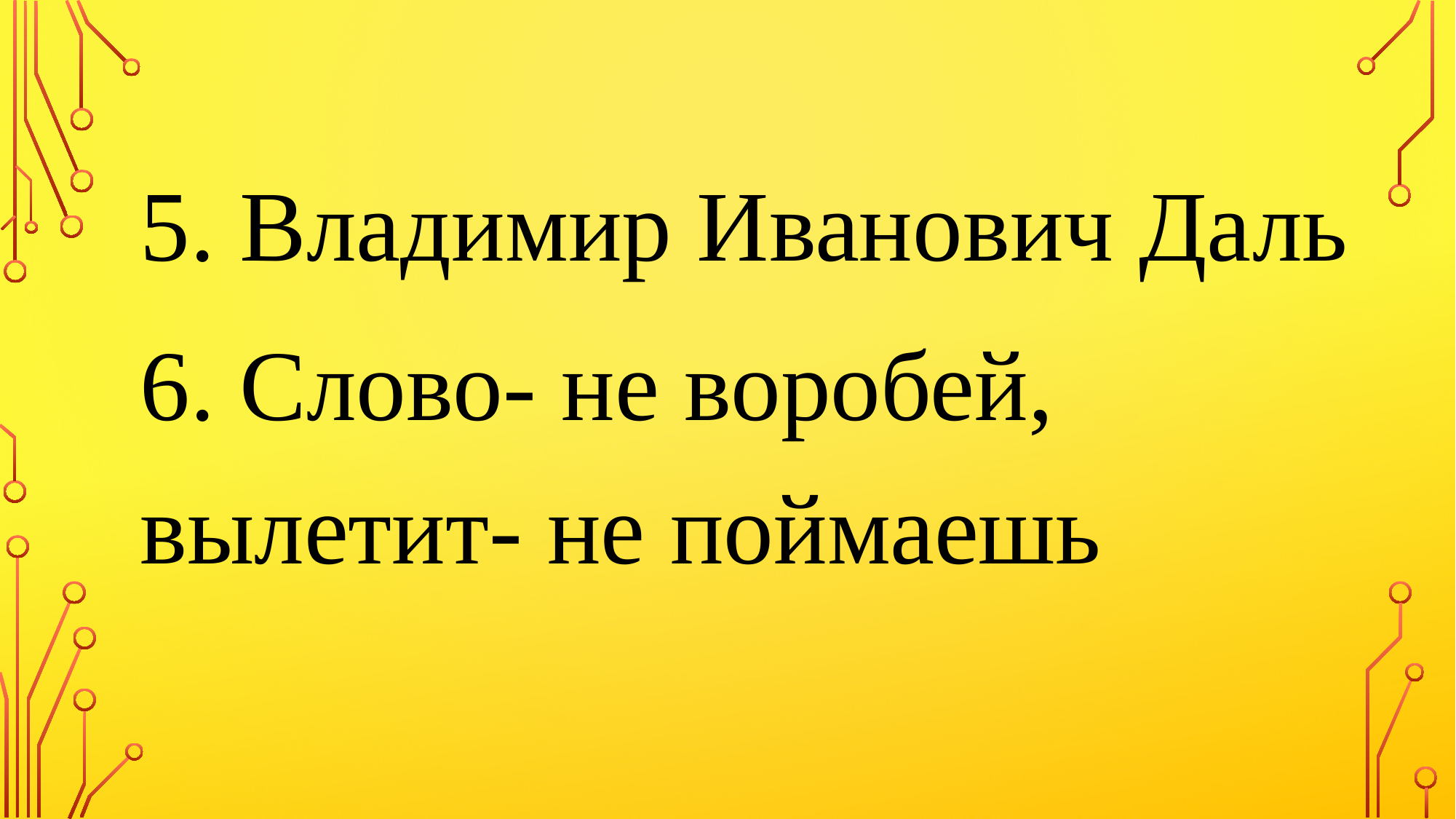

5. Владимир Иванович Даль
6. Слово- не воробей, вылетит- не поймаешь